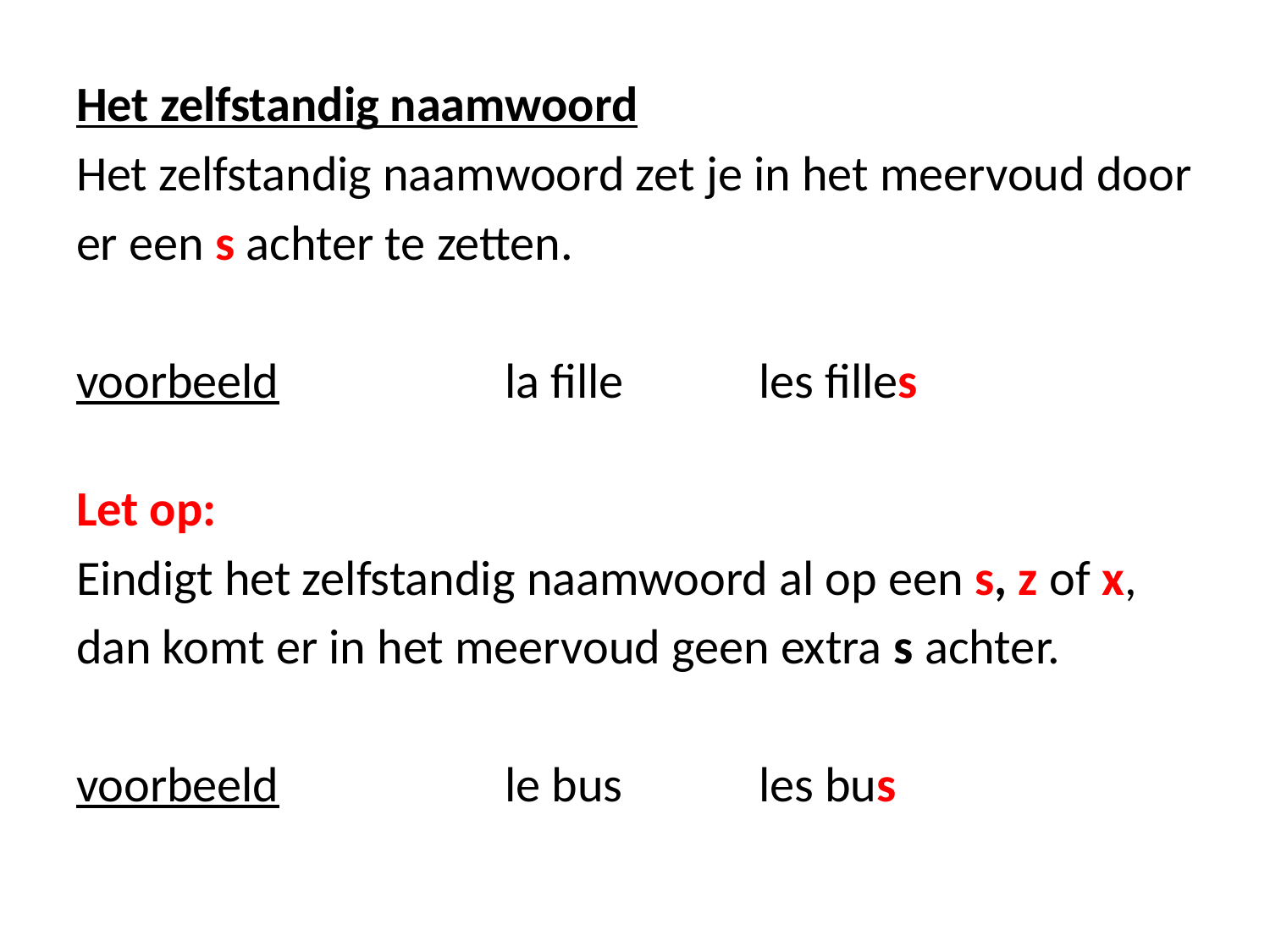

Het zelfstandig naamwoord
Het zelfstandig naamwoord zet je in het meervoud door
er een s achter te zetten.

voorbeeld		la fille		les filles
Let op:
Eindigt het zelfstandig naamwoord al op een s, z of x,
dan komt er in het meervoud geen extra s achter.

voorbeeld		le bus		les bus